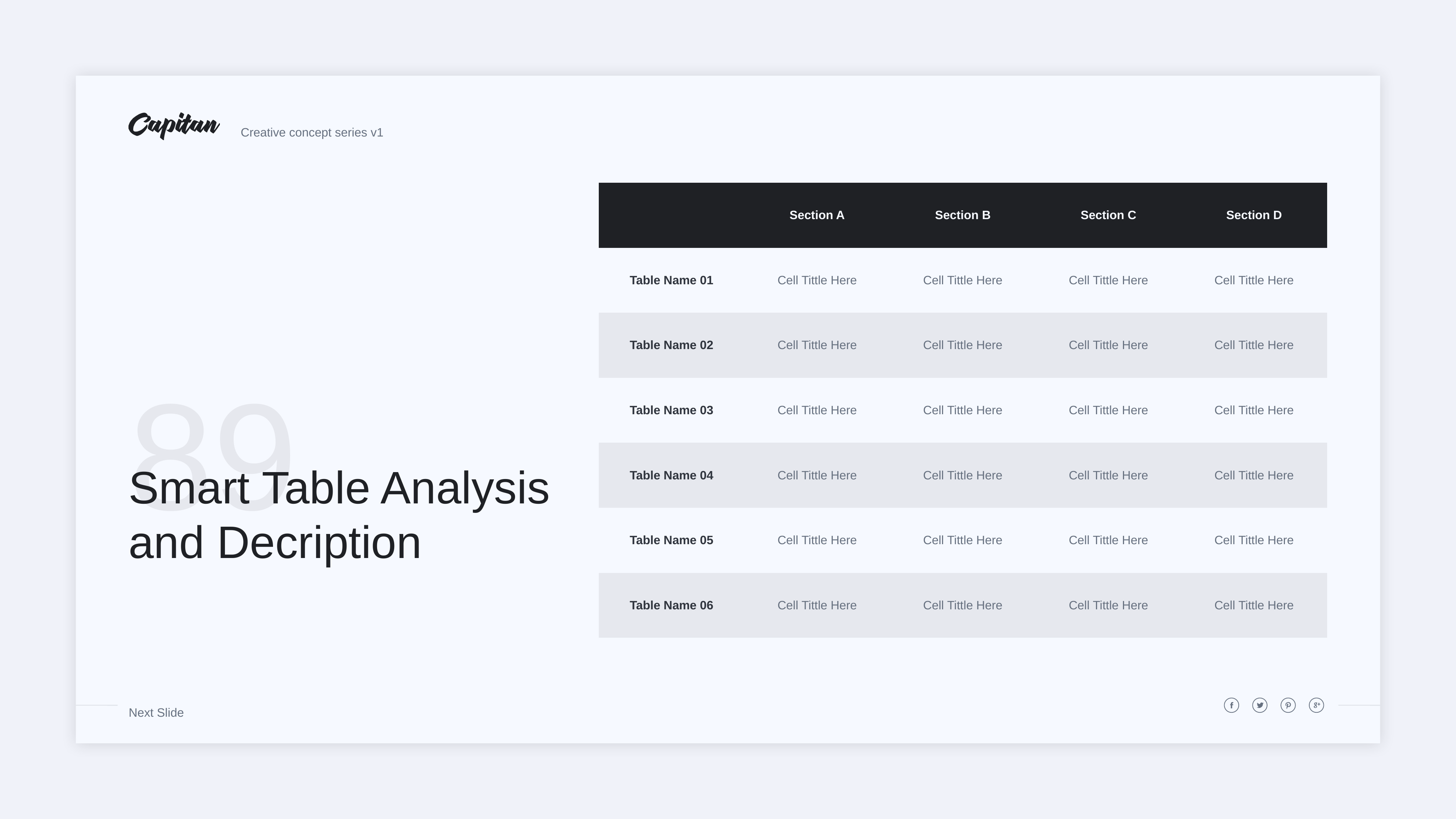

|  | Section A | Section B | Section C | Section D |
| --- | --- | --- | --- | --- |
| Table Name 01 | Cell Tittle Here | Cell Tittle Here | Cell Tittle Here | Cell Tittle Here |
| Table Name 02 | Cell Tittle Here | Cell Tittle Here | Cell Tittle Here | Cell Tittle Here |
| Table Name 03 | Cell Tittle Here | Cell Tittle Here | Cell Tittle Here | Cell Tittle Here |
| Table Name 04 | Cell Tittle Here | Cell Tittle Here | Cell Tittle Here | Cell Tittle Here |
| Table Name 05 | Cell Tittle Here | Cell Tittle Here | Cell Tittle Here | Cell Tittle Here |
| Table Name 06 | Cell Tittle Here | Cell Tittle Here | Cell Tittle Here | Cell Tittle Here |
89
Smart Table Analysis
and Decription